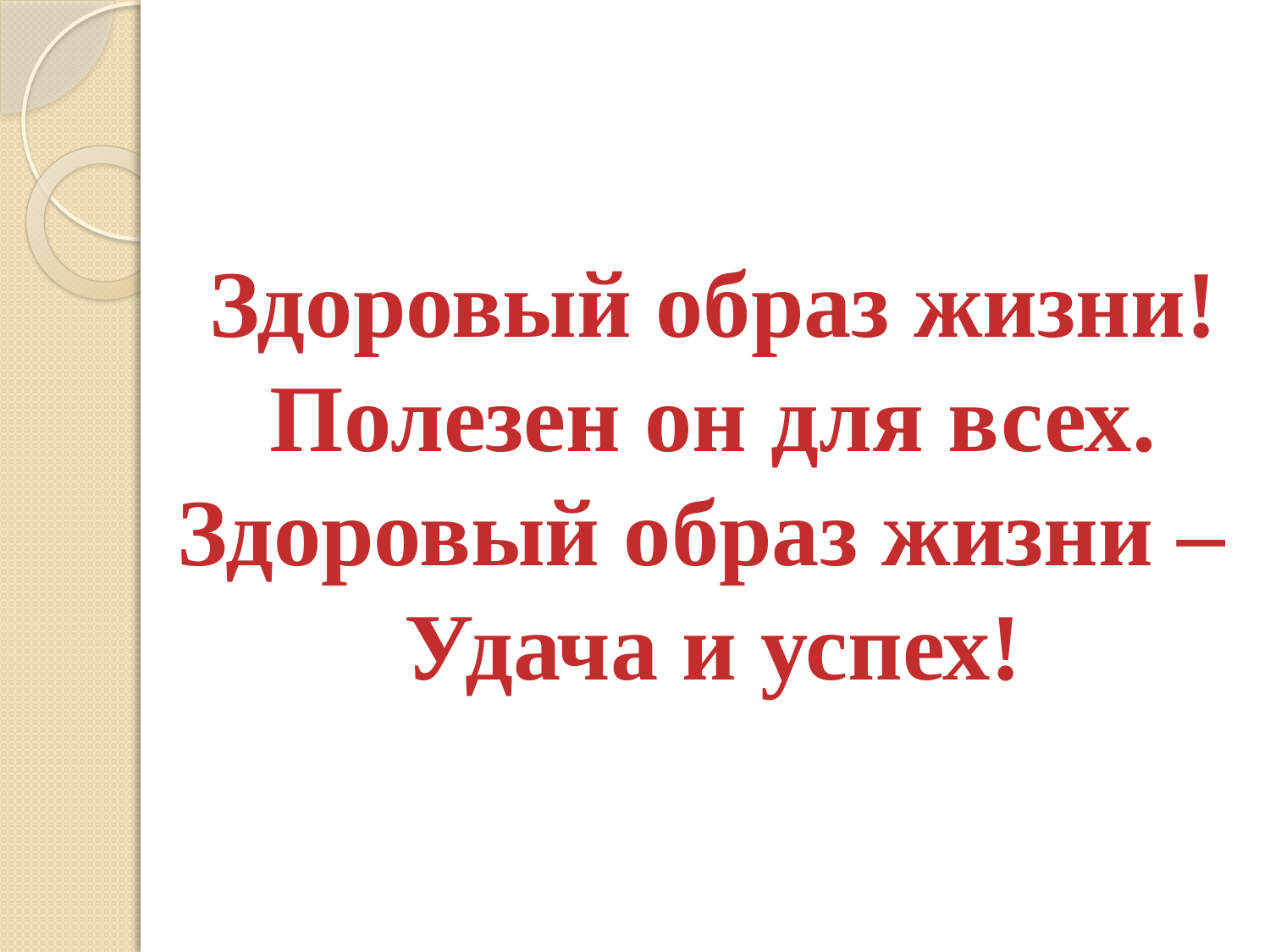

Здоровый образ жизни!
Полезен он для всех.
Здоровый образ жизни –
Удача и успех!